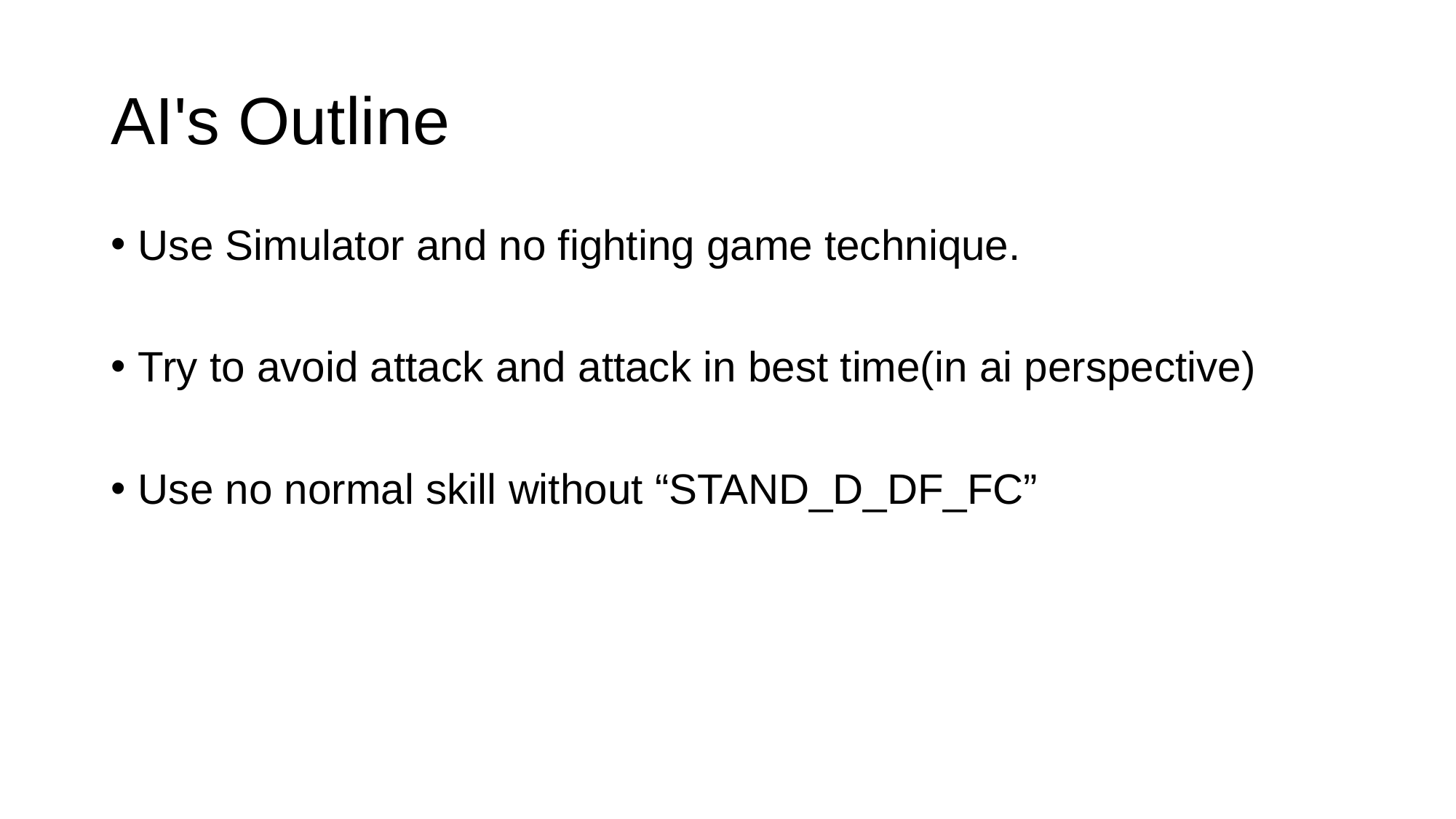

# AI's Outline
Use Simulator and no fighting game technique.

Try to avoid attack and attack in best time(in ai perspective)

Use no normal skill without “STAND_D_DF_FC”